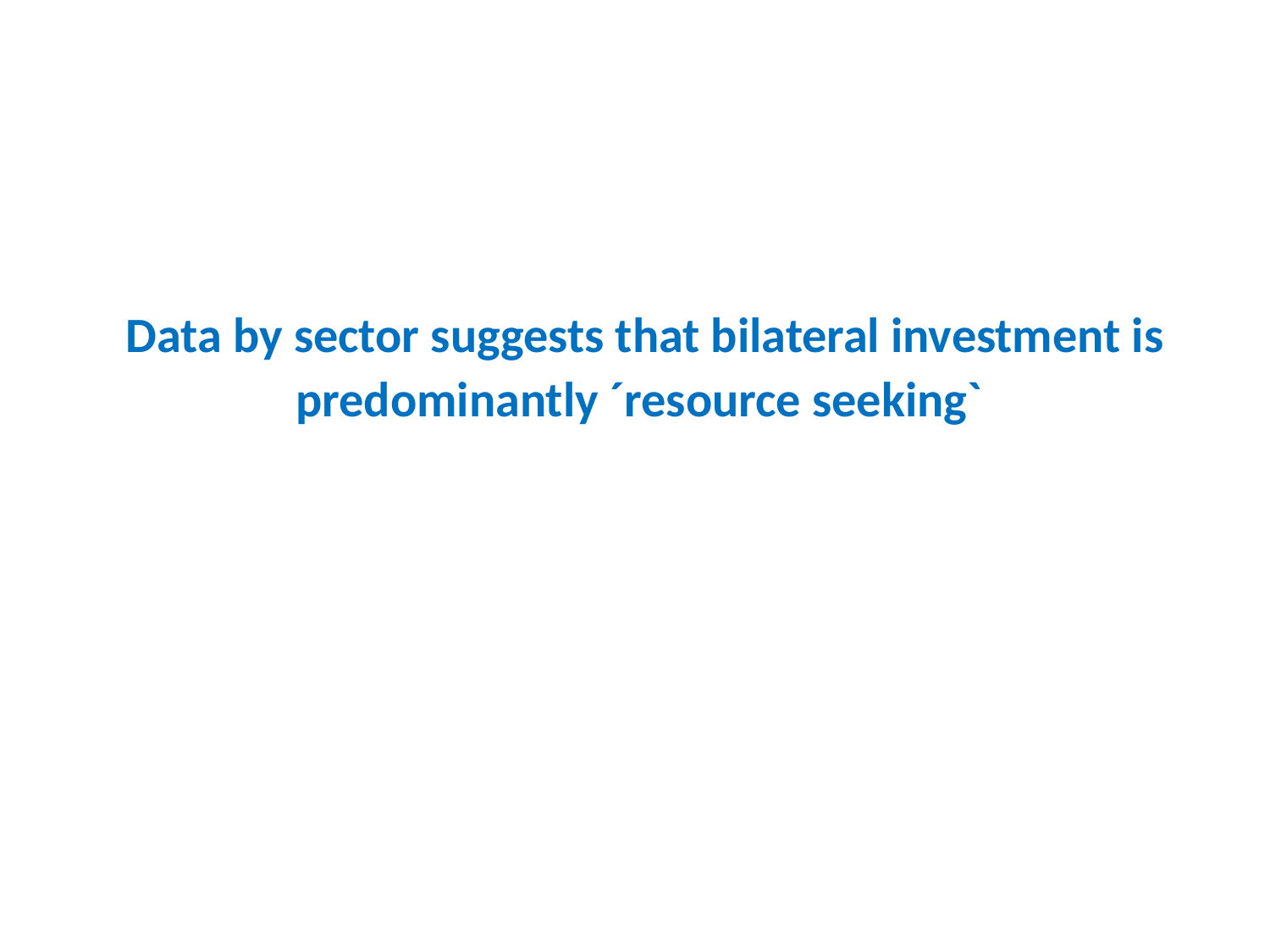

# Data by sector suggests that bilateral investment is predominantly ´resource seeking`